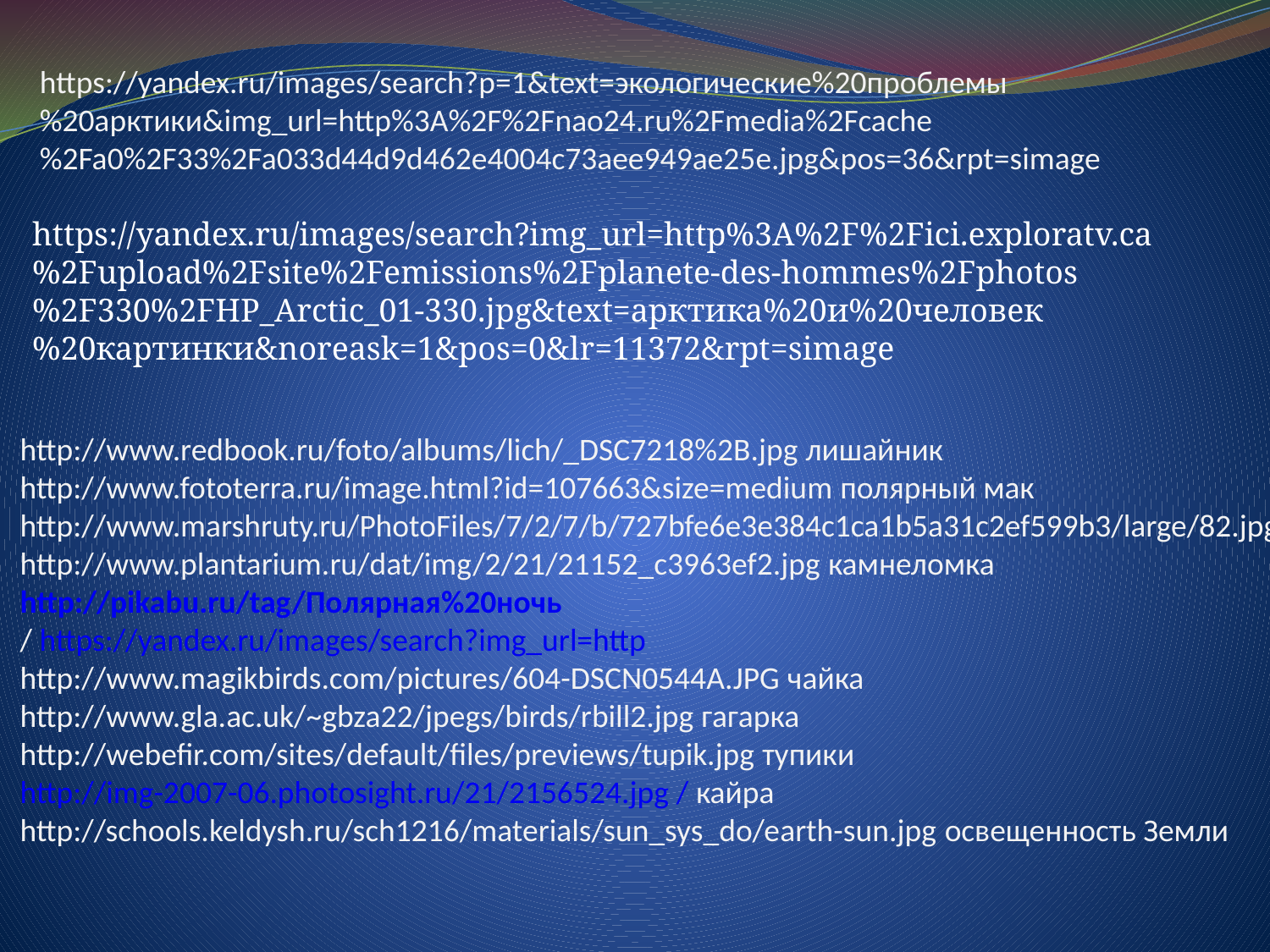

http://www.redbook.ru/foto/albums/lich/_DSC7218%2B.jpg лишайник
http://www.fototerra.ru/image.html?id=107663&size=medium полярный мак
http://www.marshruty.ru/PhotoFiles/7/2/7/b/727bfe6e3e384c1ca1b5a31c2ef599b3/large/82.jpg мох
http://www.plantarium.ru/dat/img/2/21/21152_c3963ef2.jpg камнеломка
http://pikabu.ru/tag/Полярная%20ночь
/ https://yandex.ru/images/search?img_url=http
http://www.magikbirds.com/pictures/604-DSCN0544A.JPG чайка
http://www.gla.ac.uk/~gbza22/jpegs/birds/rbill2.jpg гагарка
http://webefir.com/sites/default/files/previews/tupik.jpg тупики
http://img-2007-06.photosight.ru/21/2156524.jpg / кайра
http://schools.keldysh.ru/sch1216/materials/sun_sys_do/earth-sun.jpg освещенность Земли
# https://yandex.ru/images/search?p=1&text=экологические%20проблемы%20арктики&img_url=http%3A%2F%2Fnao24.ru%2Fmedia%2Fcache%2Fa0%2F33%2Fa033d44d9d462e4004c73aee949ae25e.jpg&pos=36&rpt=simage
https://yandex.ru/images/search?img_url=http%3A%2F%2Fici.exploratv.ca%2Fupload%2Fsite%2Femissions%2Fplanete-des-hommes%2Fphotos%2F330%2FHP_Arctic_01-330.jpg&text=арктика%20и%20человек%20картинки&noreask=1&pos=0&lr=11372&rpt=simage